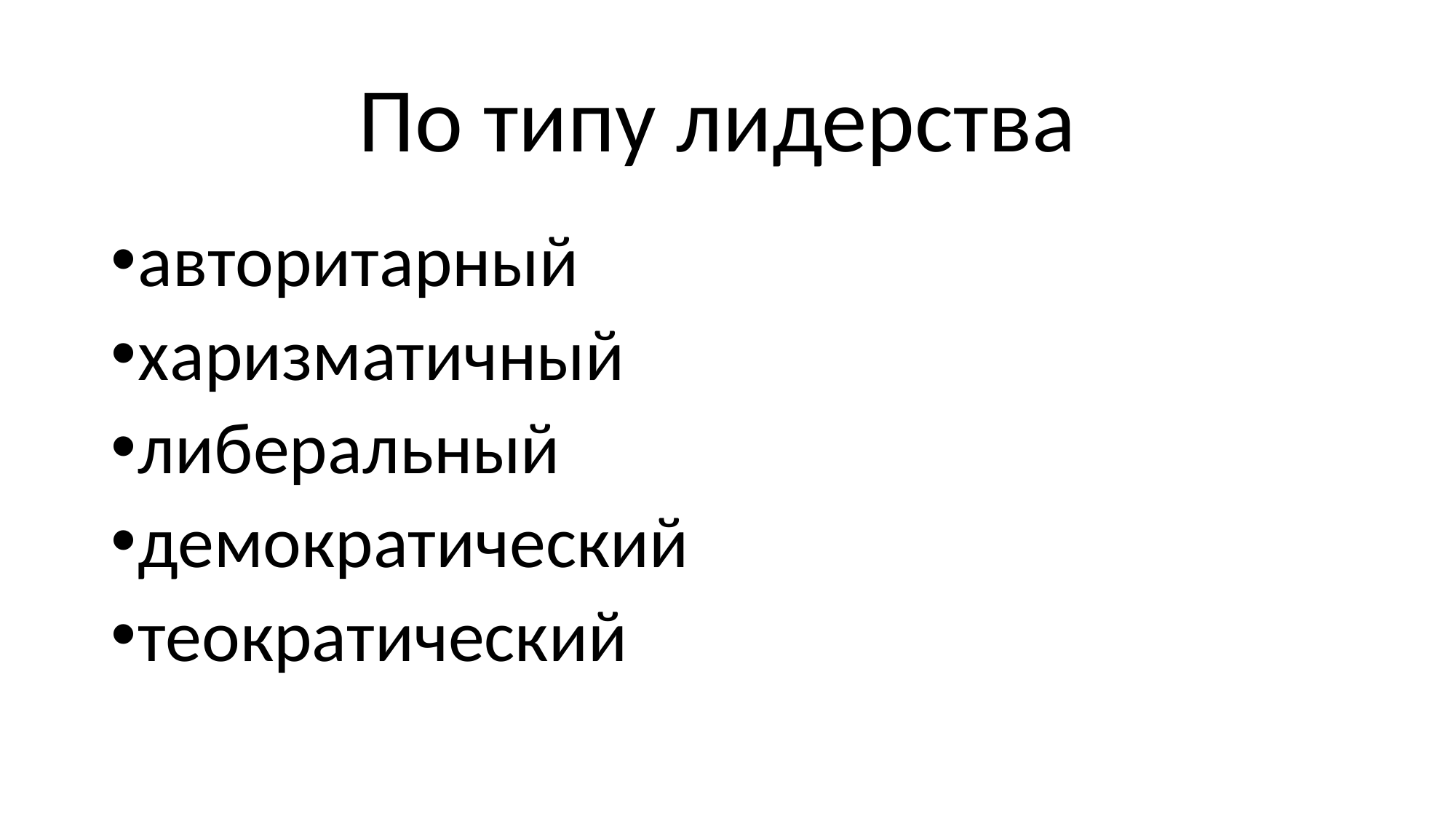

# По типу лидерства
авторитарный
харизматичный
либеральный
демократический
теократический